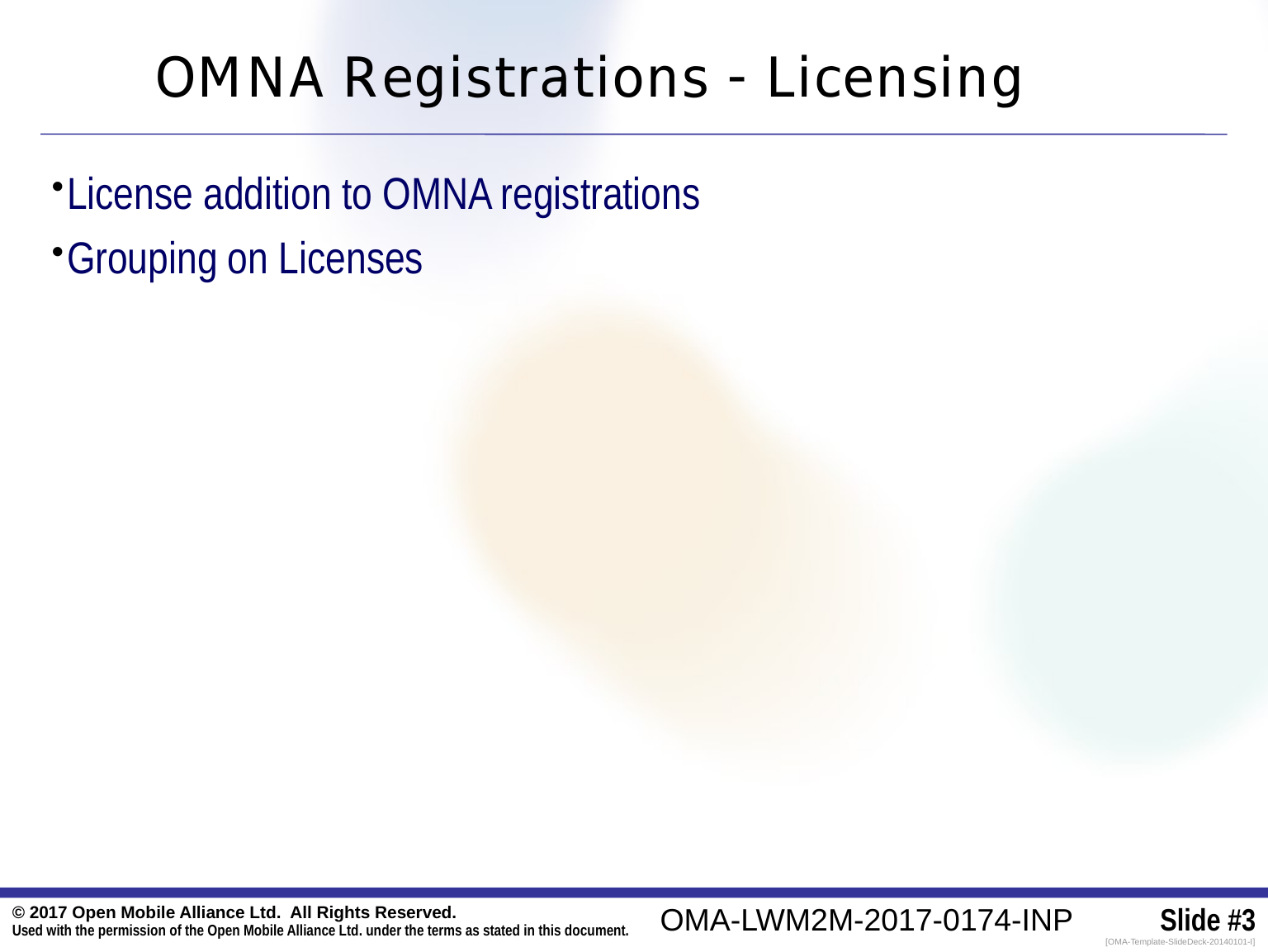

OMNA Registrations - Licensing
License addition to OMNA registrations
Grouping on Licenses